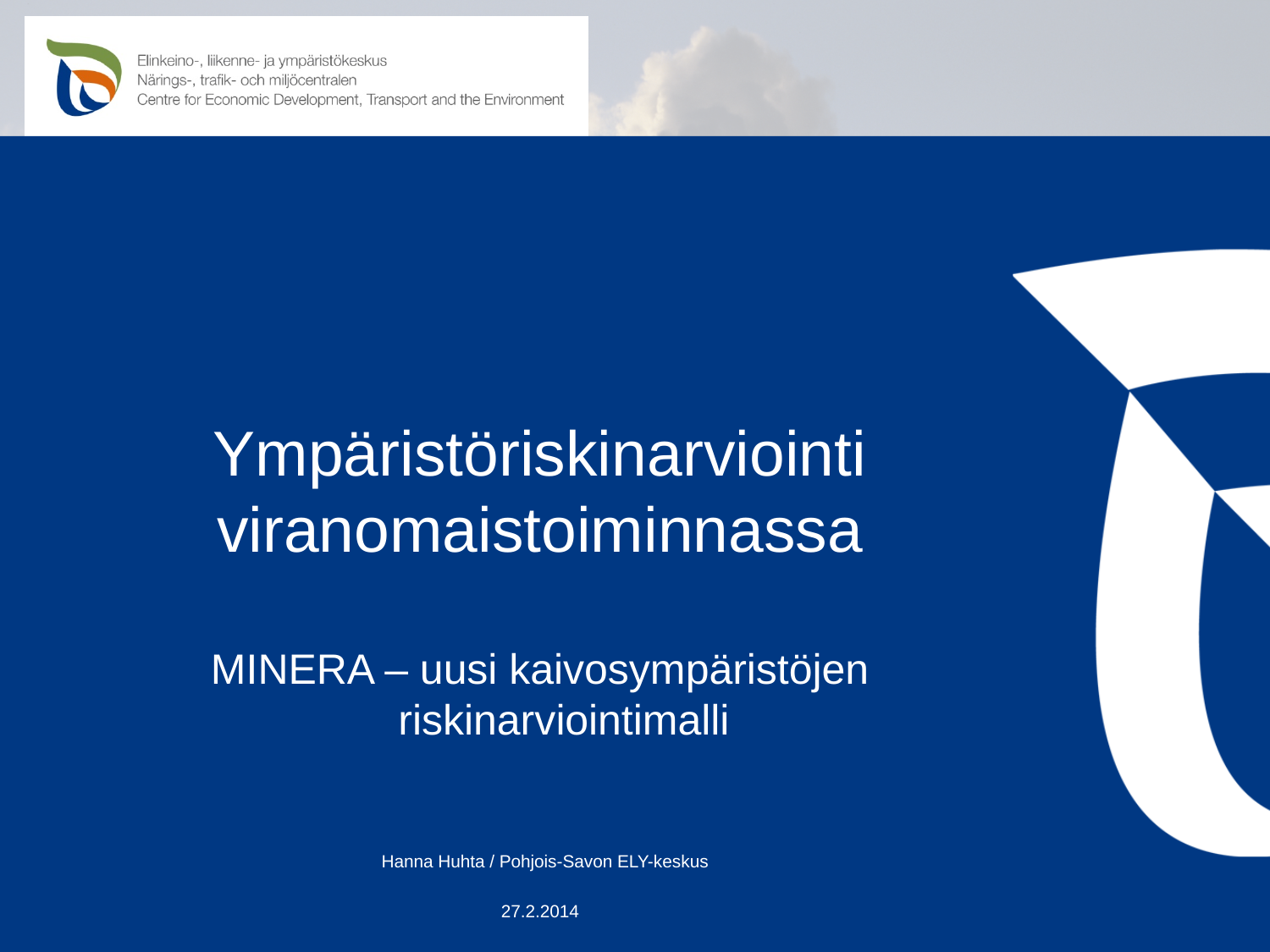

# Ympäristöriskinarviointi viranomaistoiminnassa
MINERA – uusi kaivosympäristöjen riskinarviointimalli
Hanna Huhta / Pohjois-Savon ELY-keskus
27.2.2014